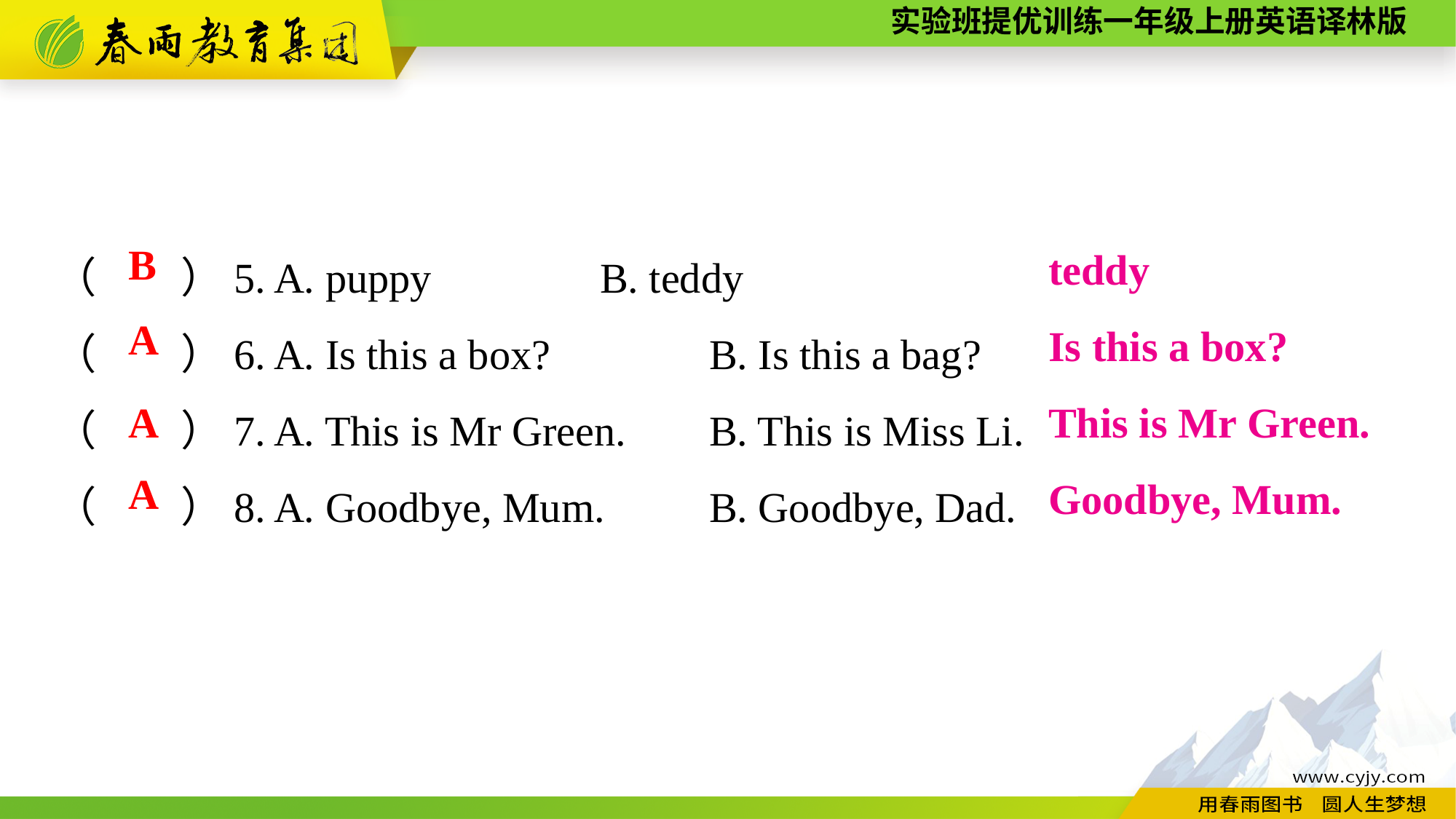

teddy
Is this a box?
This is Mr Green.
Goodbye, Mum.
（　　）5. A. puppy	　　	B. teddy
（　　）6. A. Is this a box?	　　	B. Is this a bag?
（　　）7. A. This is Mr Green.	B. This is Miss Li.
（　　）8. A. Goodbye, Mum. 	B. Goodbye, Dad.
 B
A
A
A